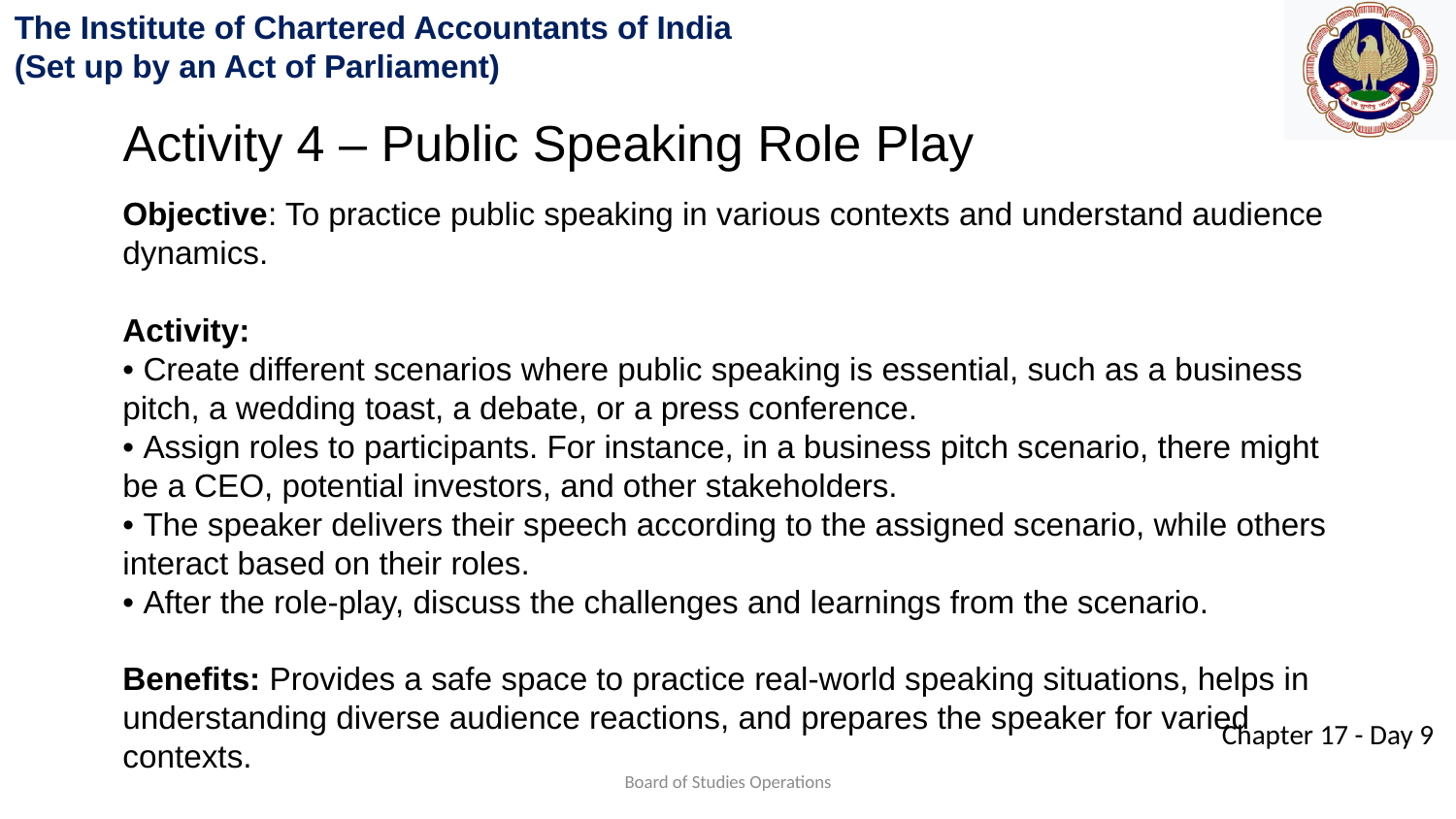

Activity 4 – Public Speaking Role Play
Objective: To practice public speaking in various contexts and understand audience dynamics.

Activity:
• Create different scenarios where public speaking is essential, such as a business pitch, a wedding toast, a debate, or a press conference.
• Assign roles to participants. For instance, in a business pitch scenario, there might be a CEO, potential investors, and other stakeholders.
• The speaker delivers their speech according to the assigned scenario, while others interact based on their roles.
• After the role-play, discuss the challenges and learnings from the scenario.

Benefits: Provides a safe space to practice real-world speaking situations, helps in understanding diverse audience reactions, and prepares the speaker for varied contexts.
Board of Studies Operations